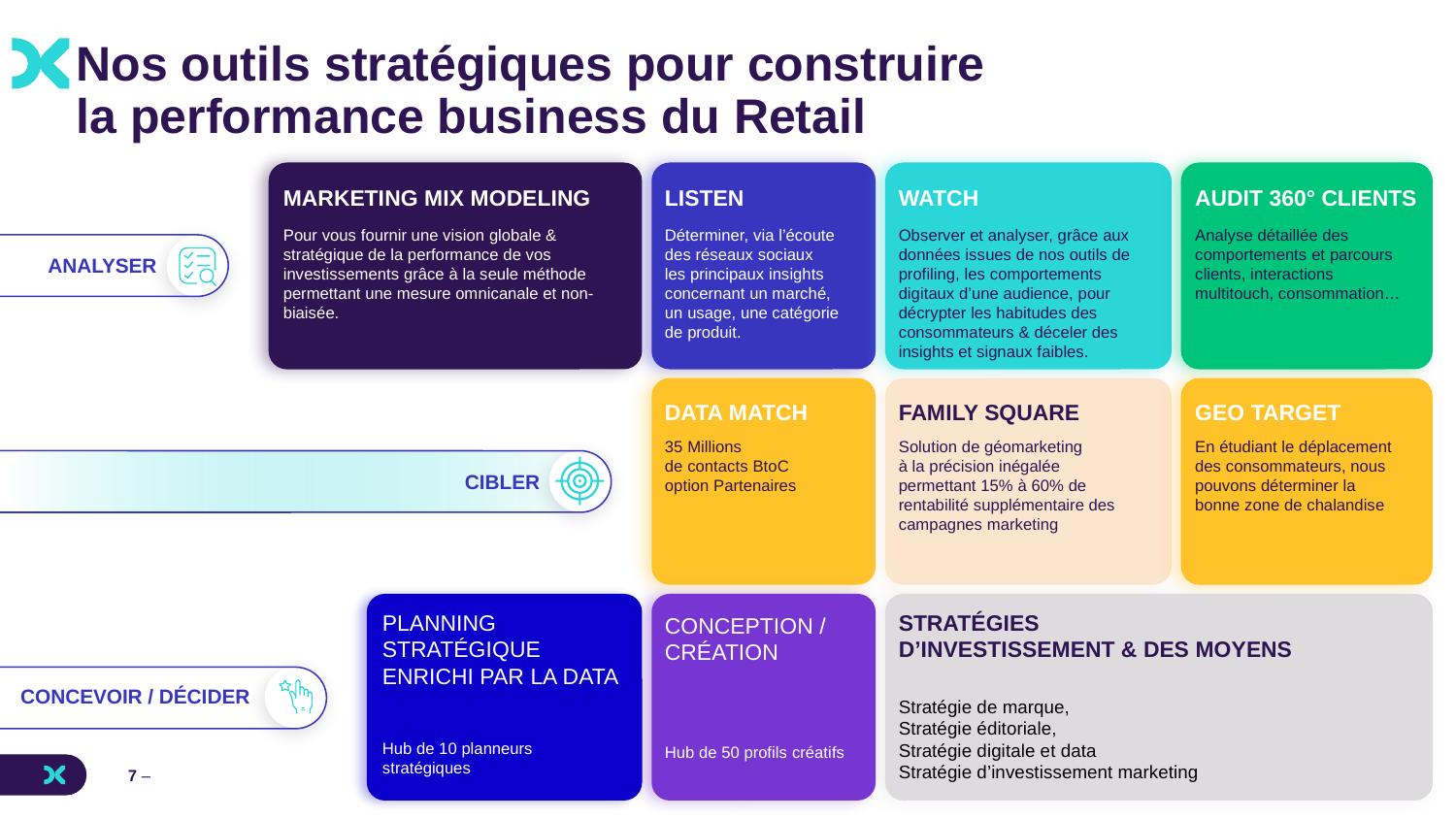

# Nos outils stratégiques pour construire la performance business du Retail

WATCH
MARKETING MIX MODELING
AUDIT 360° CLIENTS
LISTEN
Pour vous fournir une vision globale & stratégique de la performance de vos investissements grâce à la seule méthode permettant une mesure omnicanale et non-biaisée.
Observer et analyser, grâce aux données issues de nos outils de profiling, les comportements digitaux d’une audience, pour décrypter les habitudes des consommateurs & déceler des insights et signaux faibles.
Analyse détaillée des comportements et parcours clients, interactions multitouch, consommation…
Déterminer, via l’écoute
des réseaux sociaux
les principaux insights concernant un marché,
un usage, une catégorie
de produit.

ANALYSER

FAMILY SQUARE
GEO TARGET

DATA MATCH
Solution de géomarketing
à la précision inégalée permettant 15% à 60% de rentabilité supplémentaire des campagnes marketing
35 Millions
de contacts BtoC
option Partenaires
En étudiant le déplacement des consommateurs, nous pouvons déterminer la bonne zone de chalandise

CIBLER

PLANNING STRATÉGIQUE ENRICHI PAR LA DATA
STRATÉGIES
D’INVESTISSEMENT & DES MOYENS
CONCEPTION / CRÉATION

CONCEVOIR / DÉCIDER
Stratégie de marque,
Stratégie éditoriale,
Stratégie digitale et data
Stratégie d’investissement marketing
Hub de 10 planneurs stratégiques
Hub de 50 profils créatifs
7 –